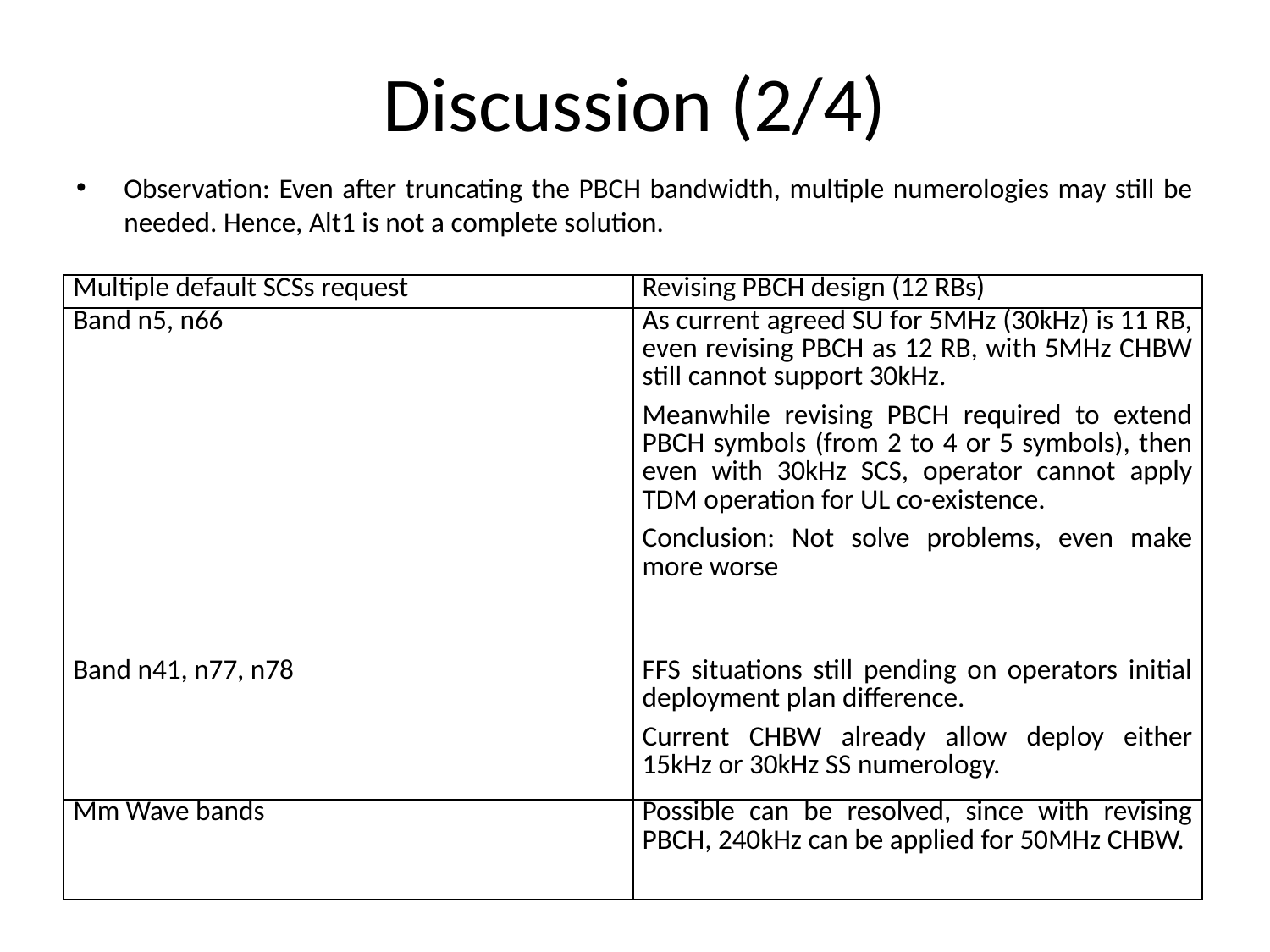

# Discussion (2/4)
Observation: Even after truncating the PBCH bandwidth, multiple numerologies may still be needed. Hence, Alt1 is not a complete solution.

| Multiple default SCSs request | Revising PBCH design (12 RBs) |
| --- | --- |
| Band n5, n66 | As current agreed SU for 5MHz (30kHz) is 11 RB, even revising PBCH as 12 RB, with 5MHz CHBW still cannot support 30kHz. Meanwhile revising PBCH required to extend PBCH symbols (from 2 to 4 or 5 symbols), then even with 30kHz SCS, operator cannot apply TDM operation for UL co-existence. Conclusion: Not solve problems, even make more worse |
| Band n41, n77, n78 | FFS situations still pending on operators initial deployment plan difference. Current CHBW already allow deploy either 15kHz or 30kHz SS numerology. |
| Mm Wave bands | Possible can be resolved, since with revising PBCH, 240kHz can be applied for 50MHz CHBW. |